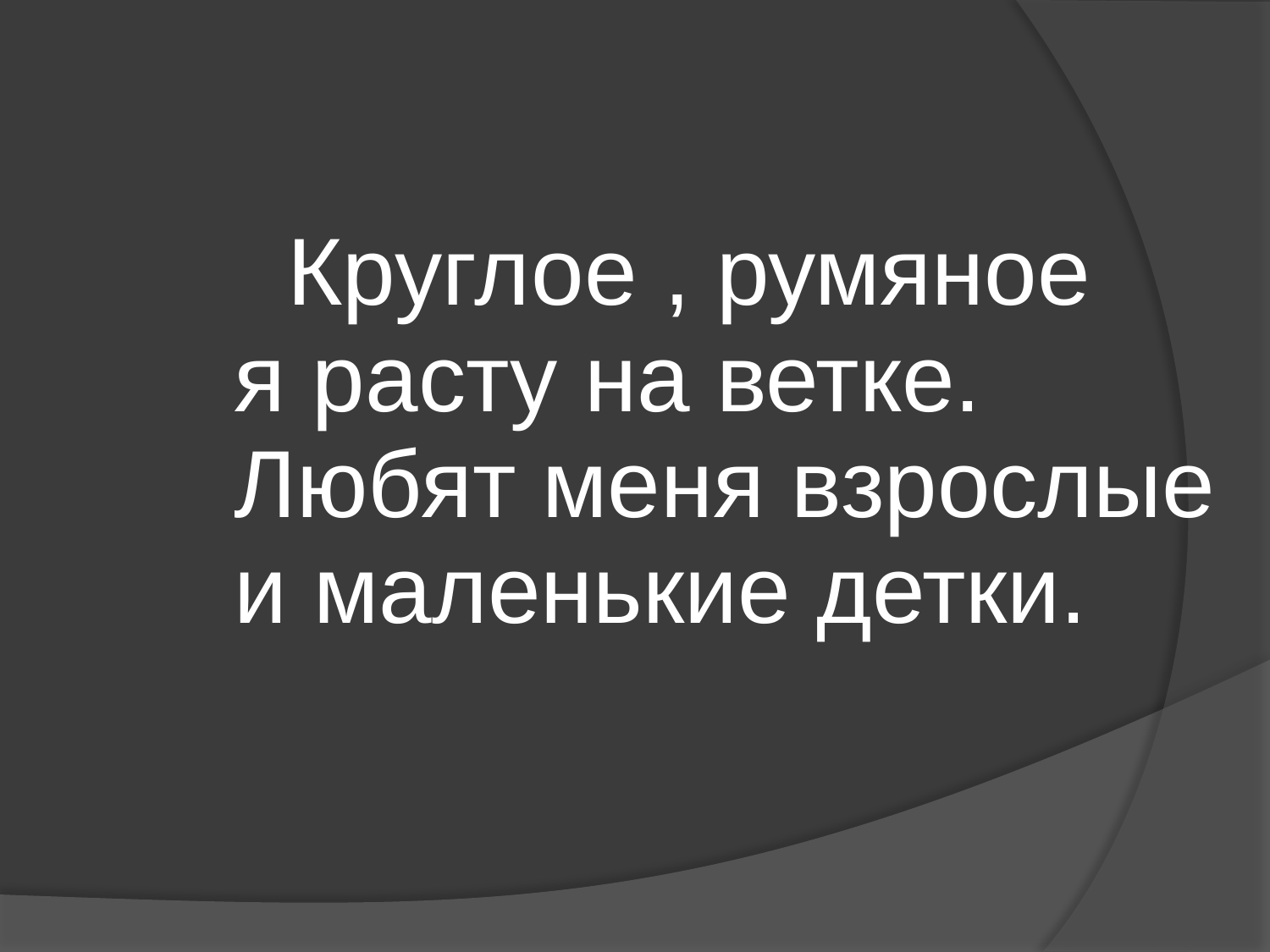

# Круглое , румяное я расту на ветке. Любят меня взрослые и маленькие детки.